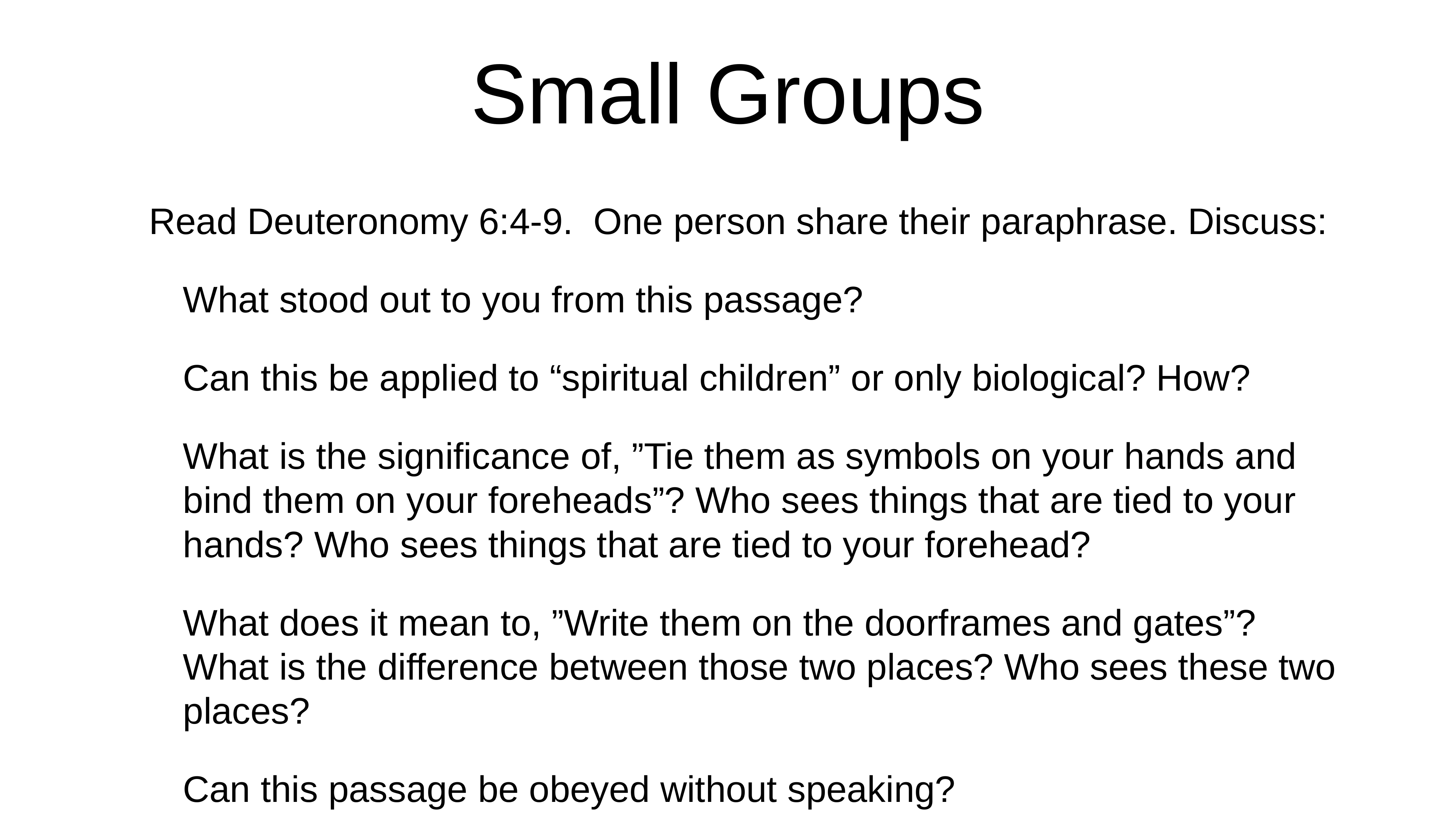

# Small Groups
Read Deuteronomy 6:4-9.  One person share their paraphrase. Discuss:
What stood out to you from this passage?
Can this be applied to “spiritual children” or only biological? How?
What is the significance of, ”Tie them as symbols on your hands and bind them on your foreheads”? Who sees things that are tied to your hands? Who sees things that are tied to your forehead?
What does it mean to, ”Write them on the doorframes and gates”? What is the difference between those two places? Who sees these two places?
Can this passage be obeyed without speaking?